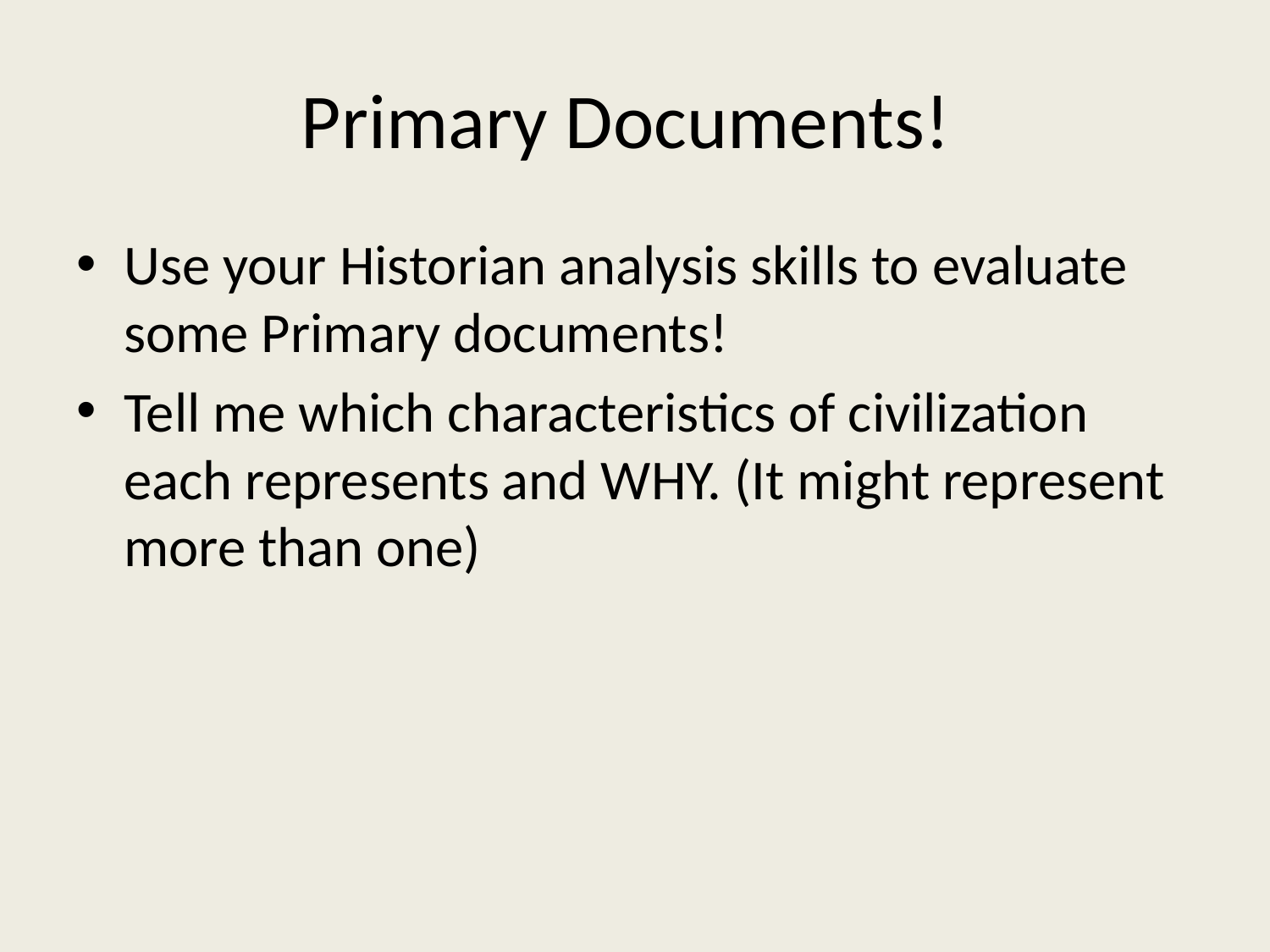

# Primary Documents!
Use your Historian analysis skills to evaluate some Primary documents!
Tell me which characteristics of civilization each represents and WHY. (It might represent more than one)